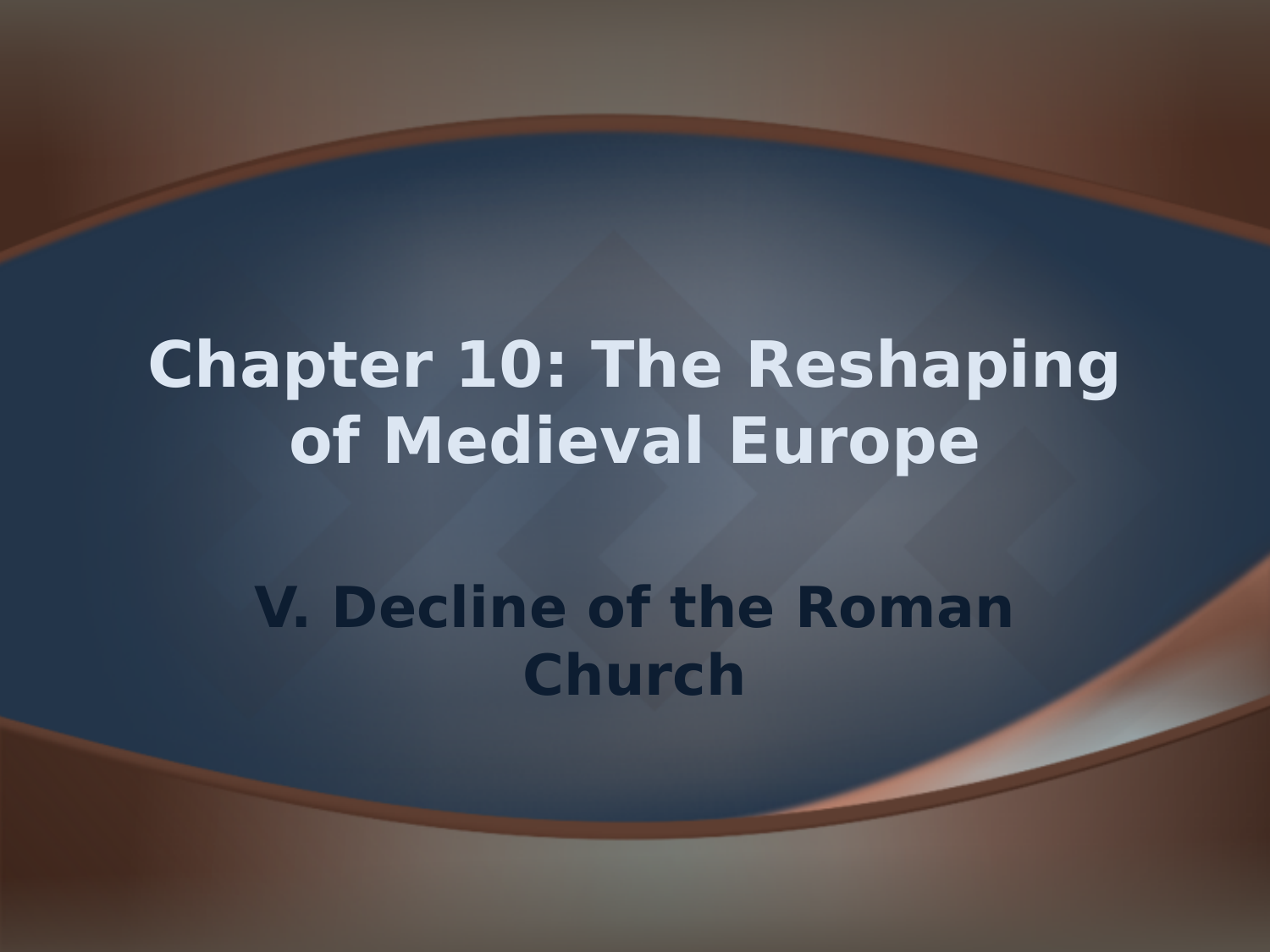

# Chapter 10: The Reshaping of Medieval Europe
V. Decline of the Roman Church